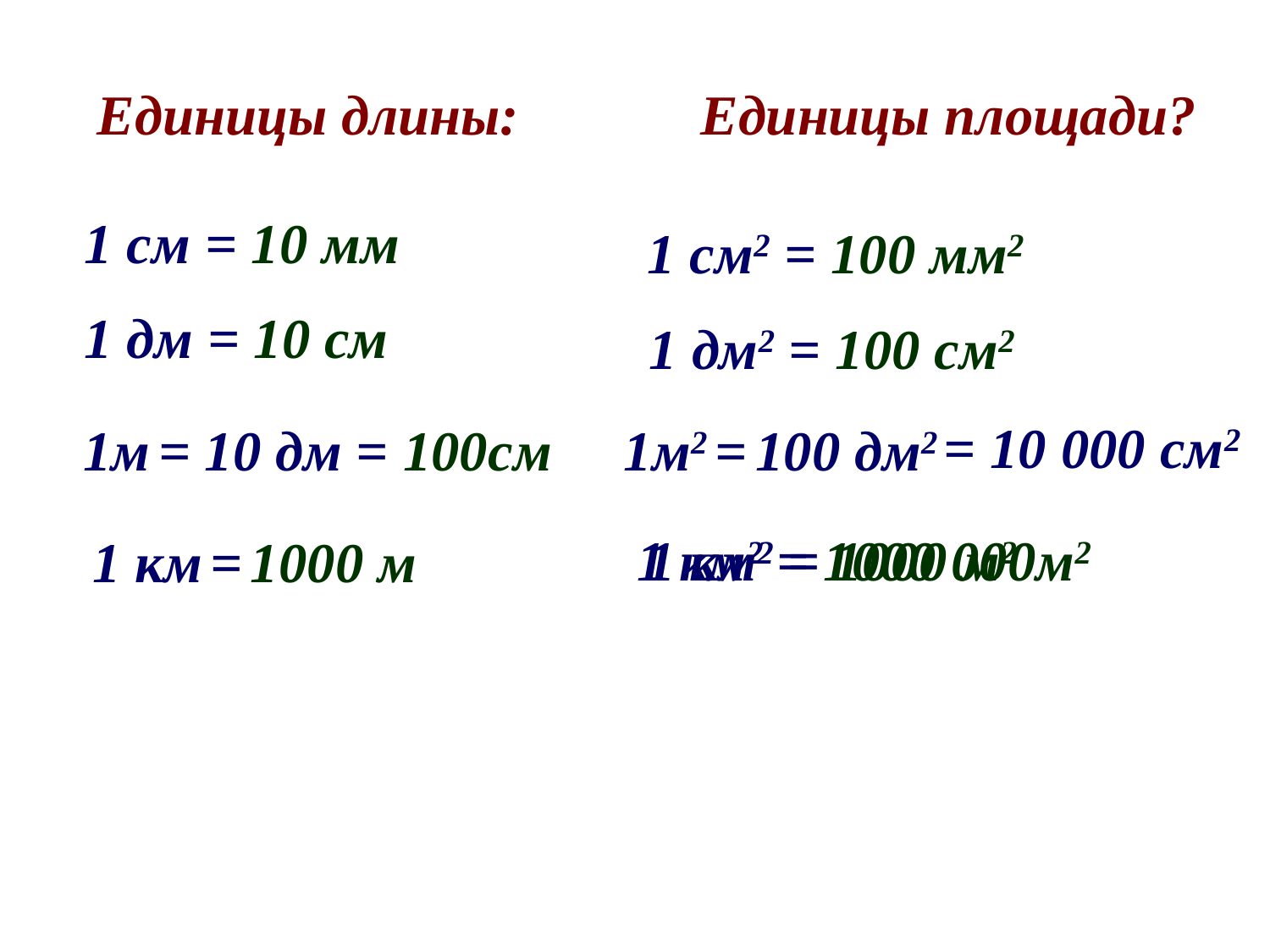

Единицы длины:
Единицы площади?

1 см = 10 мм
1 дм = 10 см
 1м = 10 дм = 100см
 1 км = 1000 м
1 см2 = 100 мм2
1 дм2 = 100 см2
 1м2 = 100 дм2
= 10 000 см2
1 км2 = 1000 000м2
1 км2 = 1000 м2